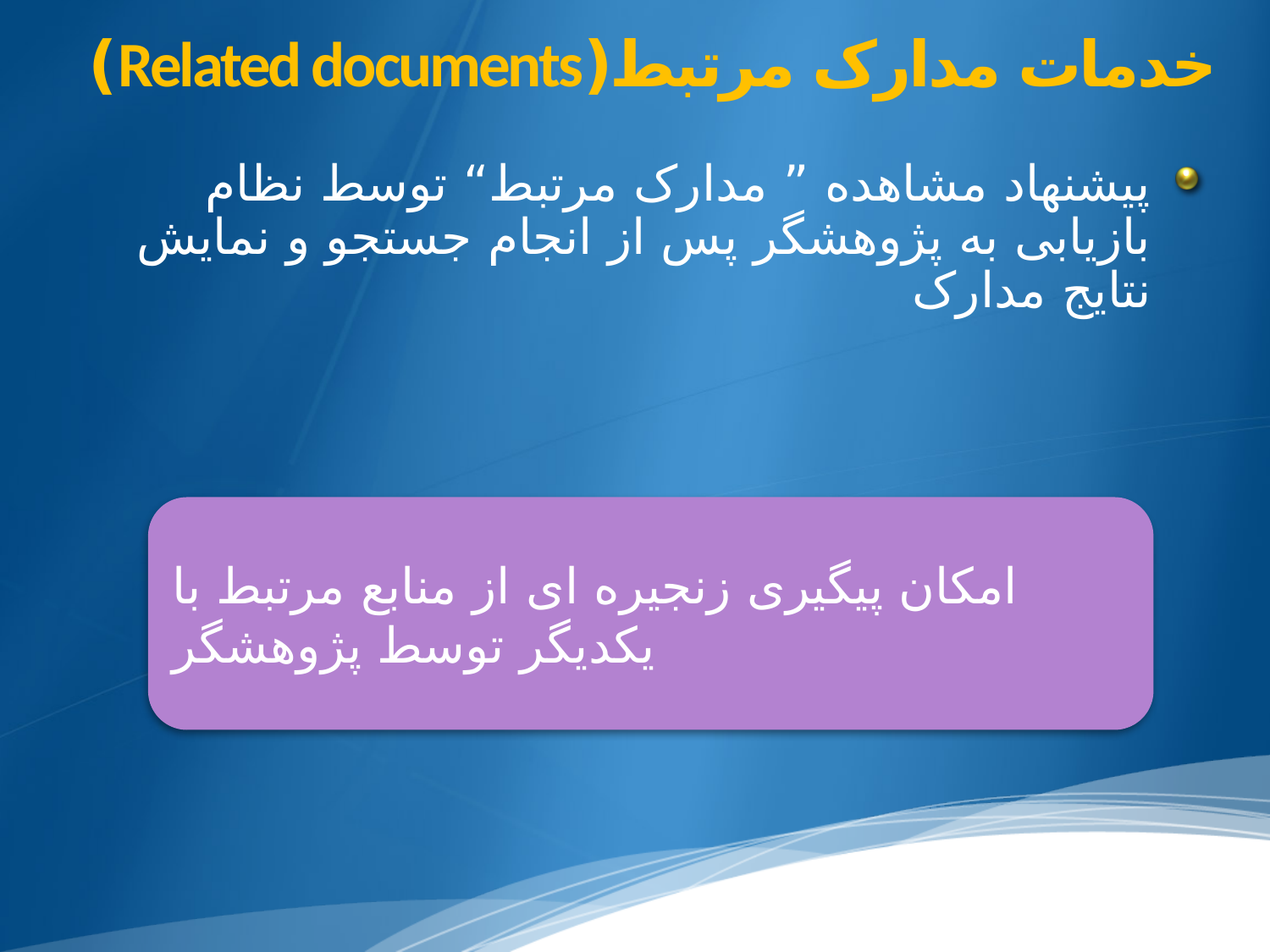

# خدمات مدارک مرتبط(Related documents)
پیشنهاد مشاهده ” مدارک مرتبط“ توسط نظام بازیابی به پژوهشگر پس از انجام جستجو و نمایش نتایج مدارک

امکان پیگیری زنجیره ای از منابع مرتبط با یکدیگر توسط پژوهشگر